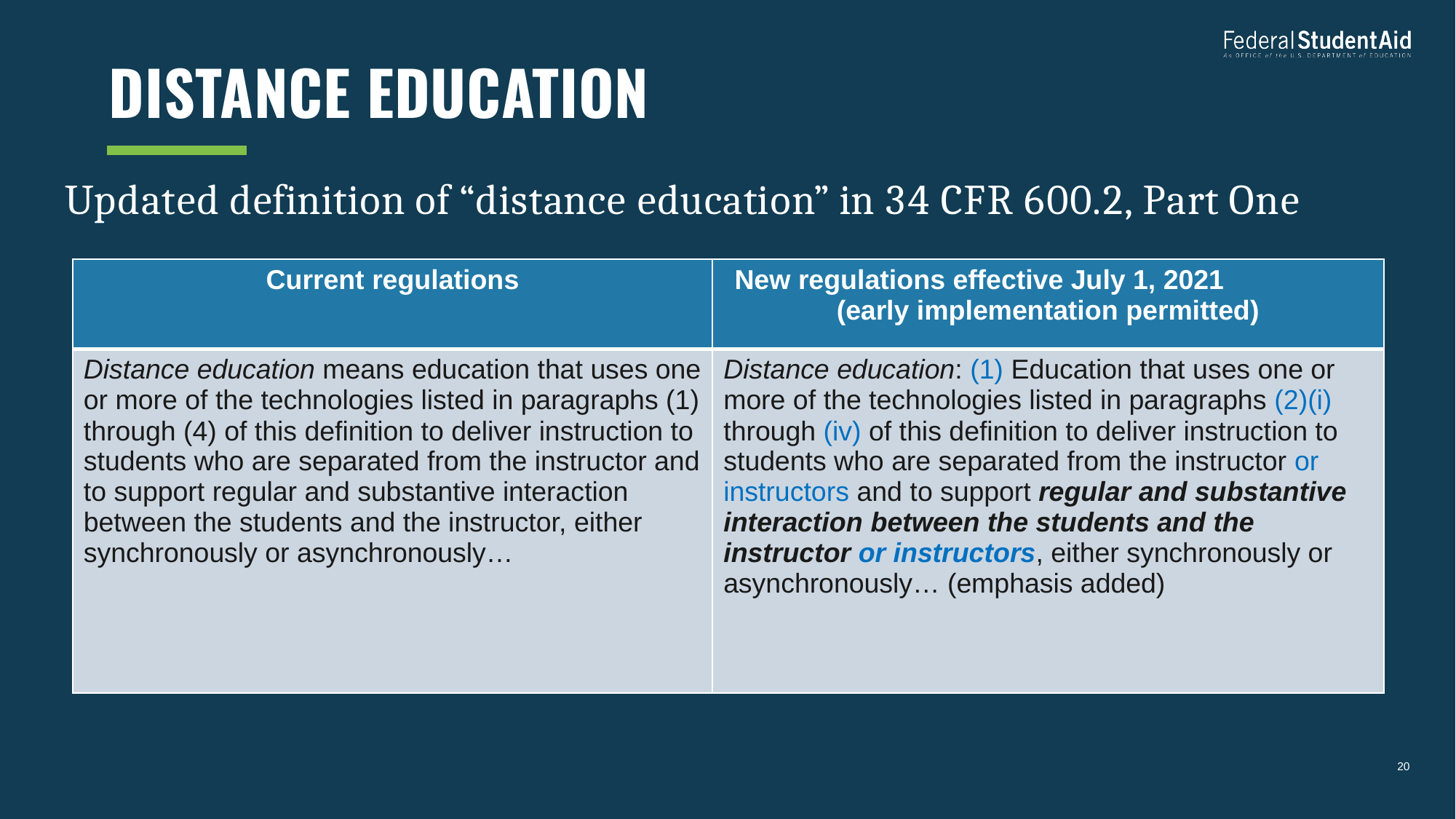

# Distance education
Updated definition of “distance education” in 34 CFR 600.2, Part One
| Current regulations | New regulations effective July 1, 2021 (early implementation permitted) |
| --- | --- |
| Distance education means education that uses one or more of the technologies listed in paragraphs (1) through (4) of this definition to deliver instruction to students who are separated from the instructor and to support regular and substantive interaction between the students and the instructor, either synchronously or asynchronously… | Distance education: (1) Education that uses one or more of the technologies listed in paragraphs (2)(i) through (iv) of this definition to deliver instruction to students who are separated from the instructor or instructors and to support regular and substantive interaction between the students and the instructor or instructors, either synchronously or asynchronously… (emphasis added) |
20